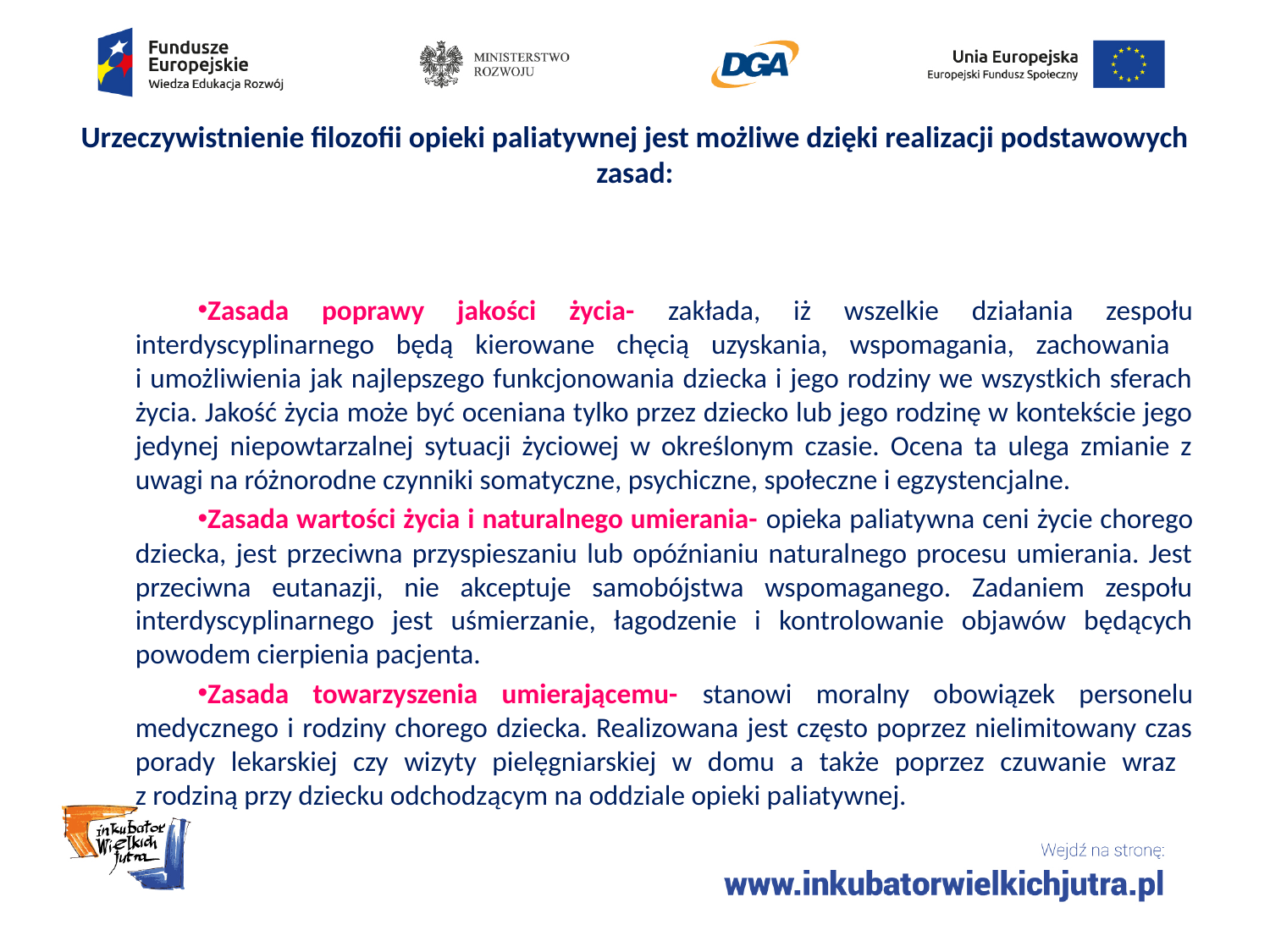

# Urzeczywistnienie filozofii opieki paliatywnej jest możliwe dzięki realizacji podstawowych zasad:
Zasada poprawy jakości życia- zakłada, iż wszelkie działania zespołu interdyscyplinarnego będą kierowane chęcią uzyskania, wspomagania, zachowania
i umożliwienia jak najlepszego funkcjonowania dziecka i jego rodziny we wszystkich sferach życia. Jakość życia może być oceniana tylko przez dziecko lub jego rodzinę w kontekście jego jedynej niepowtarzalnej sytuacji życiowej w określonym czasie. Ocena ta ulega zmianie z uwagi na różnorodne czynniki somatyczne, psychiczne, społeczne i egzystencjalne.
Zasada wartości życia i naturalnego umierania- opieka paliatywna ceni życie chorego dziecka, jest przeciwna przyspieszaniu lub opóźnianiu naturalnego procesu umierania. Jest przeciwna eutanazji, nie akceptuje samobójstwa wspomaganego. Zadaniem zespołu interdyscyplinarnego jest uśmierzanie, łagodzenie i kontrolowanie objawów będących powodem cierpienia pacjenta.
Zasada towarzyszenia umierającemu- stanowi moralny obowiązek personelu medycznego i rodziny chorego dziecka. Realizowana jest często poprzez nielimitowany czas porady lekarskiej czy wizyty pielęgniarskiej w domu a także poprzez czuwanie wraz
z rodziną przy dziecku odchodzącym na oddziale opieki paliatywnej.